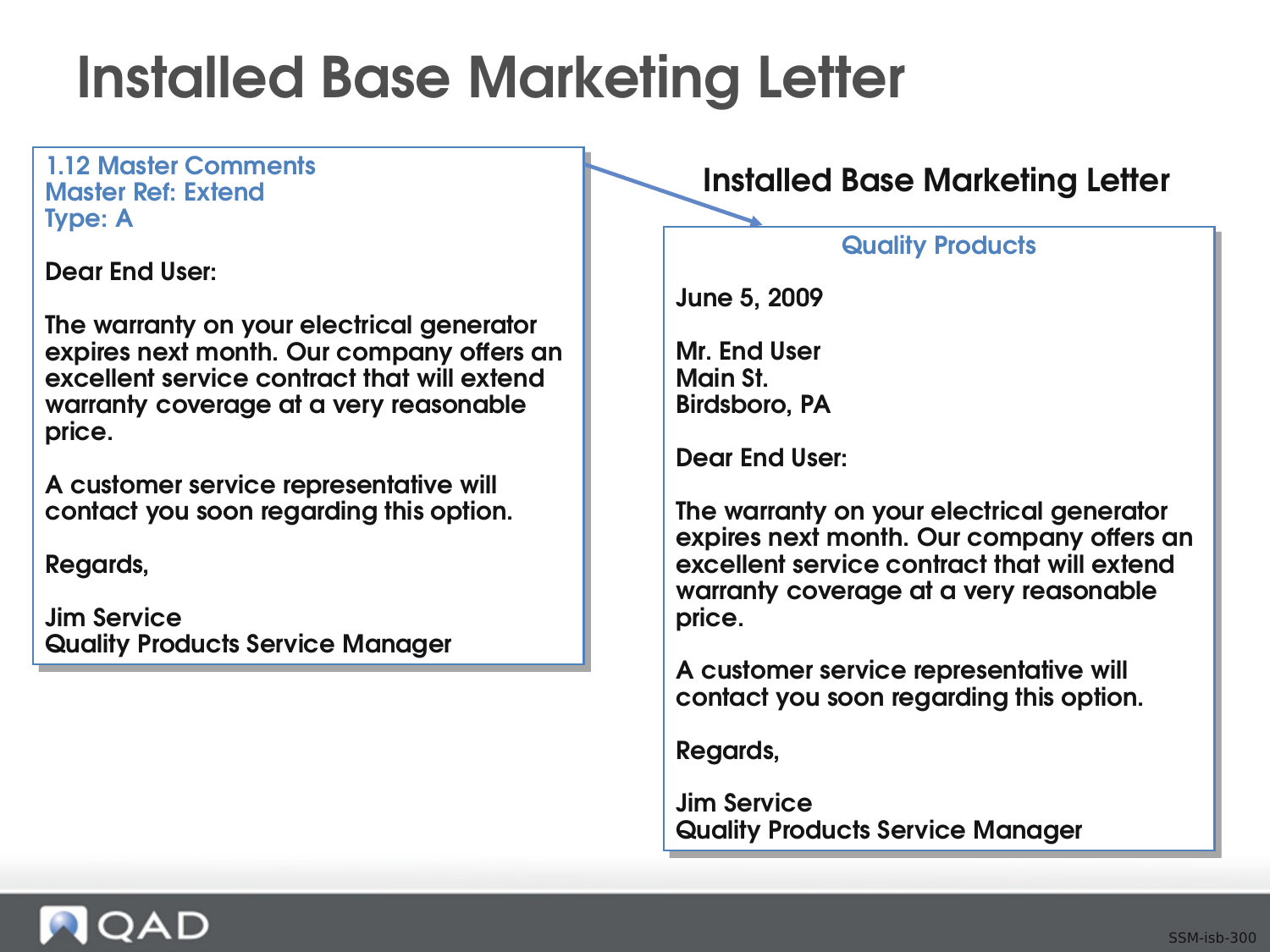

# Installed Base Marketing Letter
1.12 Master Comments
Master Ref: Extend
Type: A

Dear End User:

The warranty on your electrical generator expires next month. Our company offers an excellent service contract that will extend warranty coverage at a very reasonable price.

A customer service representative will contact you soon regarding this option.

Regards,

Jim Service
Quality Products Service Manager
Installed Base Marketing Letter

Quality Products

June 5, 2009

Mr. End User
Main St.
Birdsboro, PA

Dear End User:

The warranty on your electrical generator expires next month. Our company offers an excellent service contract that will extend warranty coverage at a very reasonable price.

A customer service representative will contact you soon regarding this option.

Regards,

Jim Service
Quality Products Service Manager
SSM-isb-300